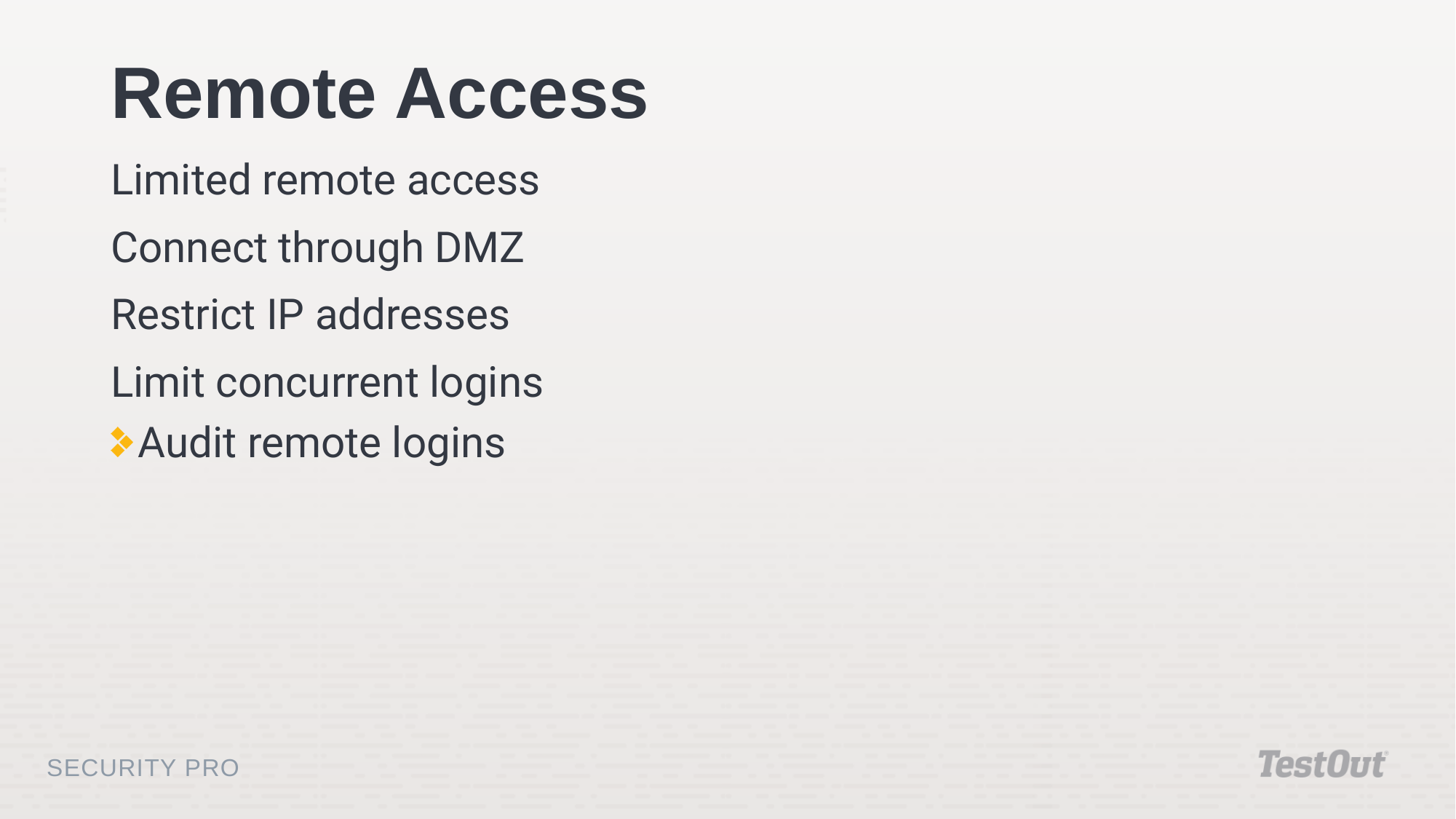

# Remote Access
Limited remote access
Connect through DMZ
Restrict IP addresses
Limit concurrent logins
Audit remote logins
Security Pro